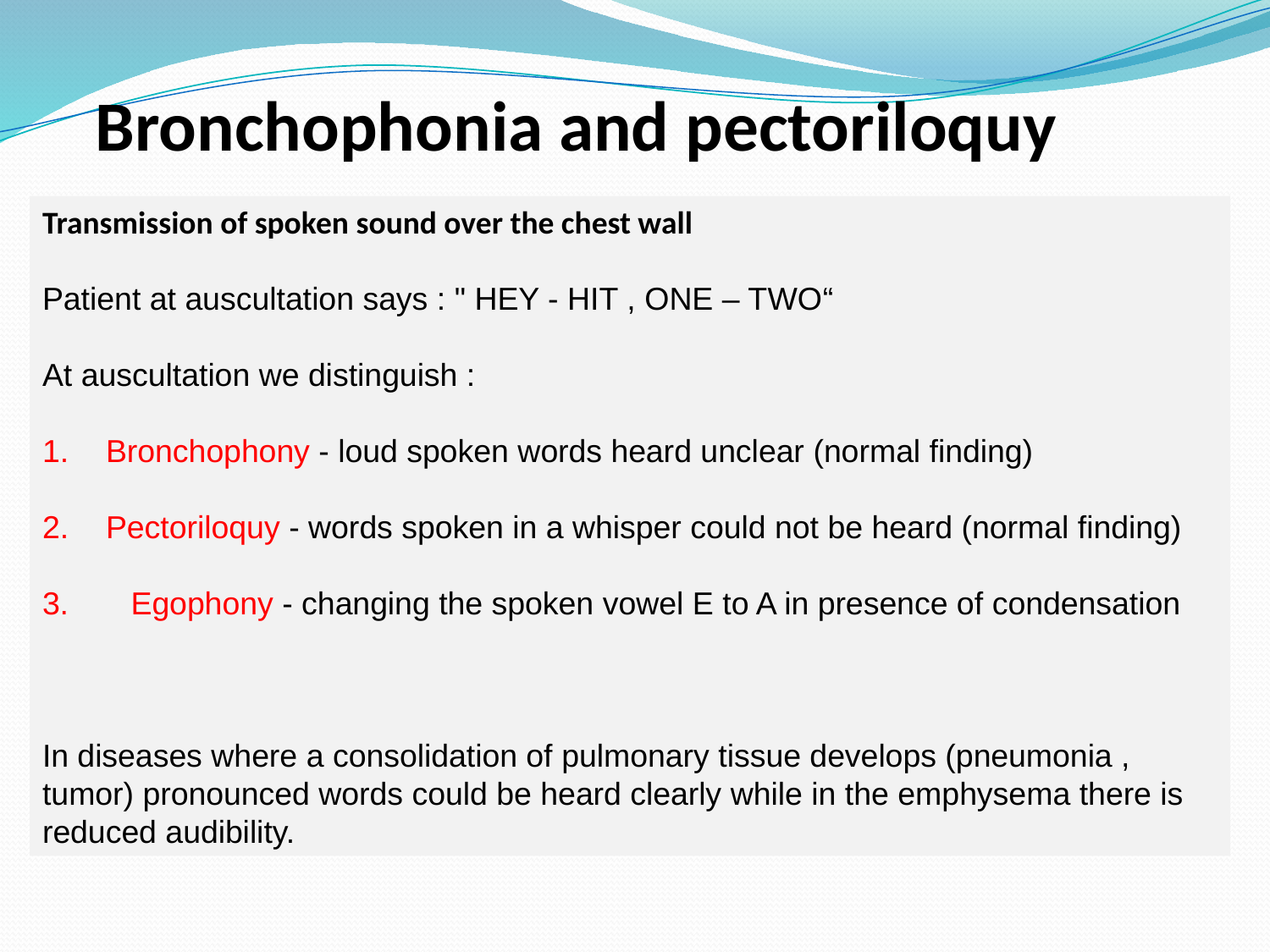

# Bronchophonia and pectoriloquy
Transmission of spoken sound over the chest wall

Patient at auscultation says : " HEY - HIT , ONE – TWO“

At auscultation we distinguish :

Bronchophony - loud spoken words heard unclear (normal finding)

Pectoriloquy - words spoken in a whisper could not be heard (normal finding)

3.       Egophony - changing the spoken vowel E to A in presence of condensation

In diseases where a consolidation of pulmonary tissue develops (pneumonia , tumor) pronounced words could be heard clearly while in the emphysema there is reduced audibility.